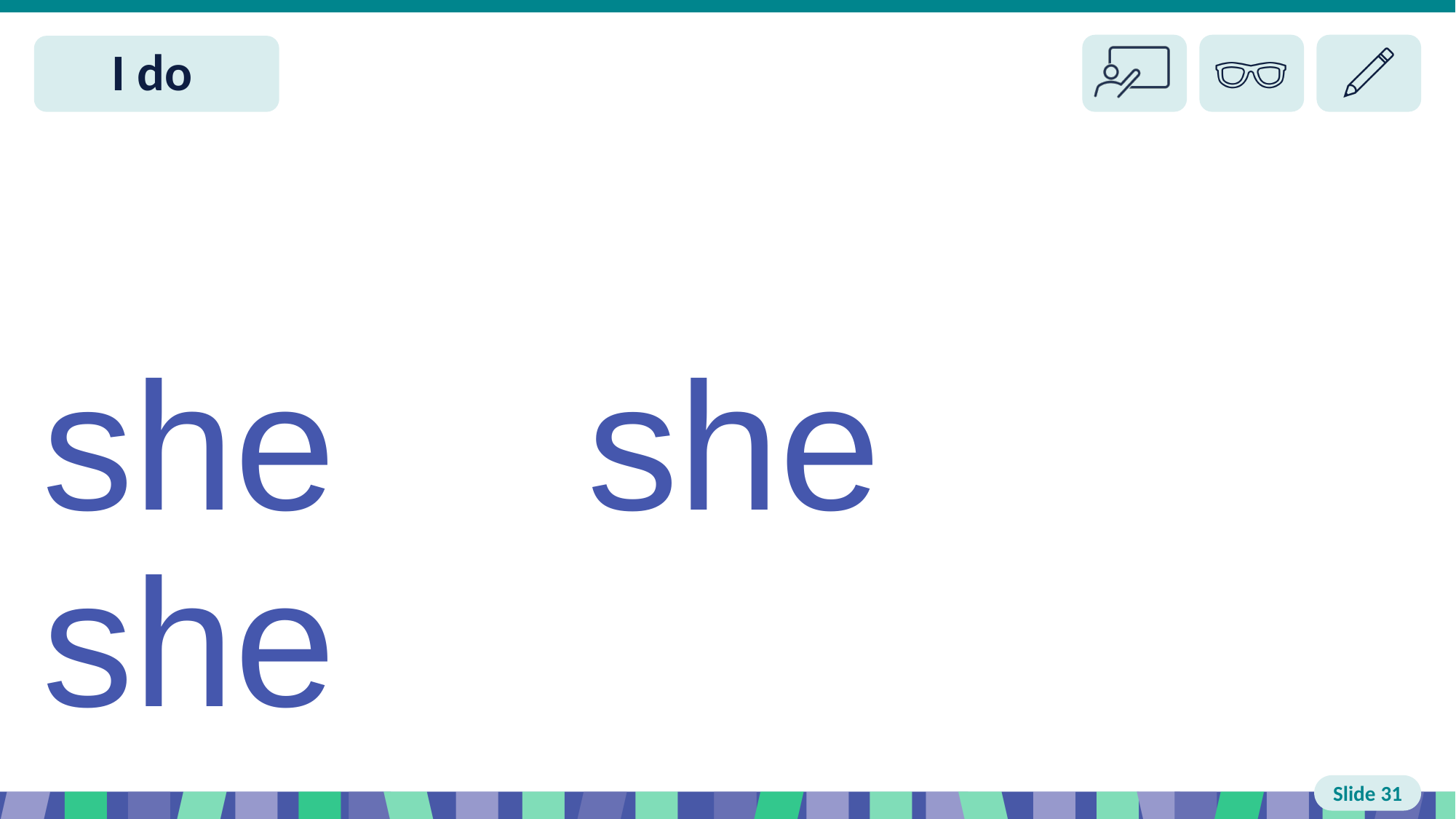

Slide 31 I do
she     she     she